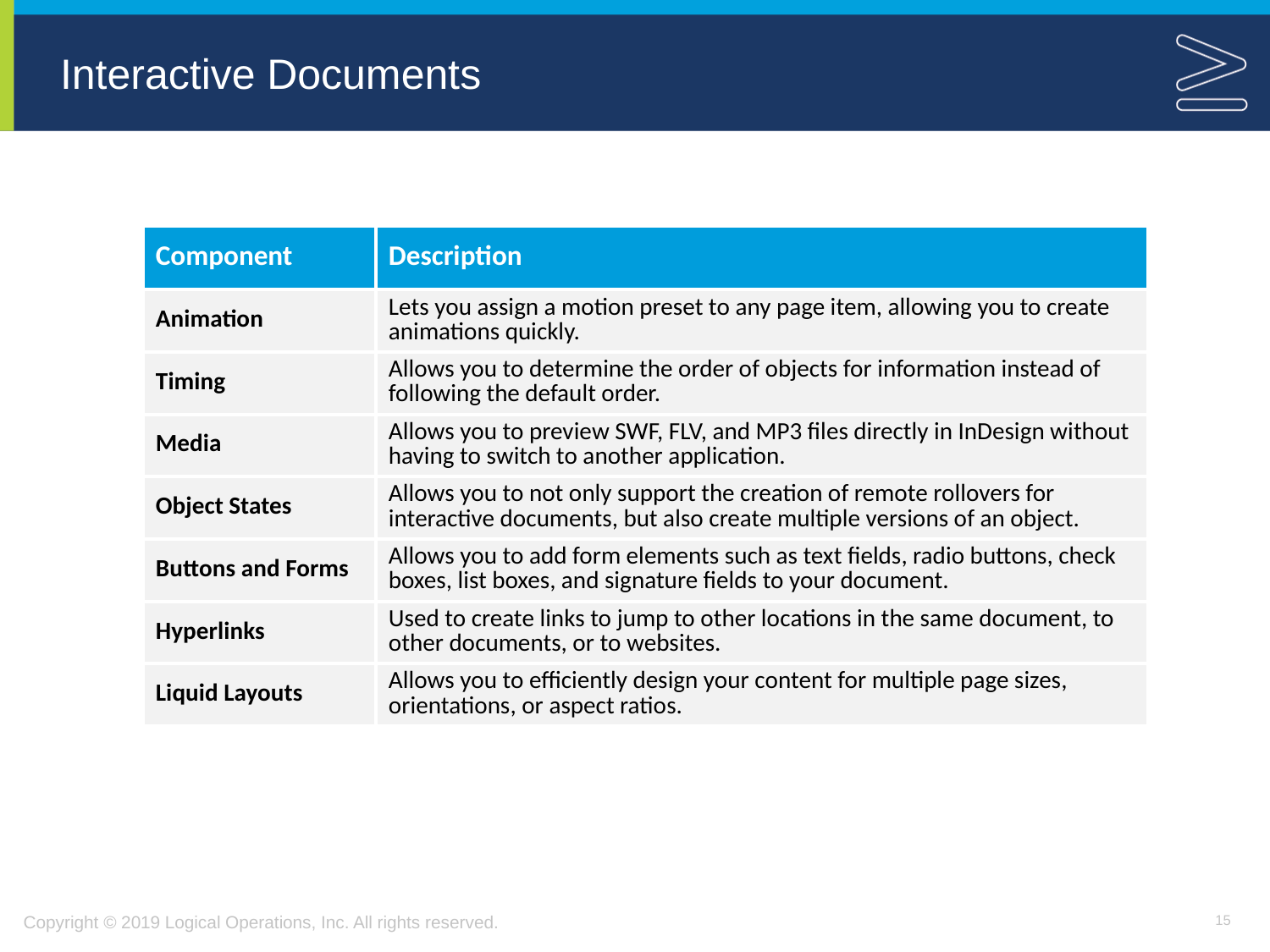

# Interactive Documents
| Component | Description |
| --- | --- |
| Animation | Lets you assign a motion preset to any page item, allowing you to create animations quickly. |
| Timing | Allows you to determine the order of objects for information instead of following the default order. |
| Media | Allows you to preview SWF, FLV, and MP3 files directly in InDesign without having to switch to another application. |
| Object States | Allows you to not only support the creation of remote rollovers for interactive documents, but also create multiple versions of an object. |
| Buttons and Forms | Allows you to add form elements such as text fields, radio buttons, check boxes, list boxes, and signature fields to your document. |
| Hyperlinks | Used to create links to jump to other locations in the same document, to other documents, or to websites. |
| Liquid Layouts | Allows you to efficiently design your content for multiple page sizes, orientations, or aspect ratios. |
15